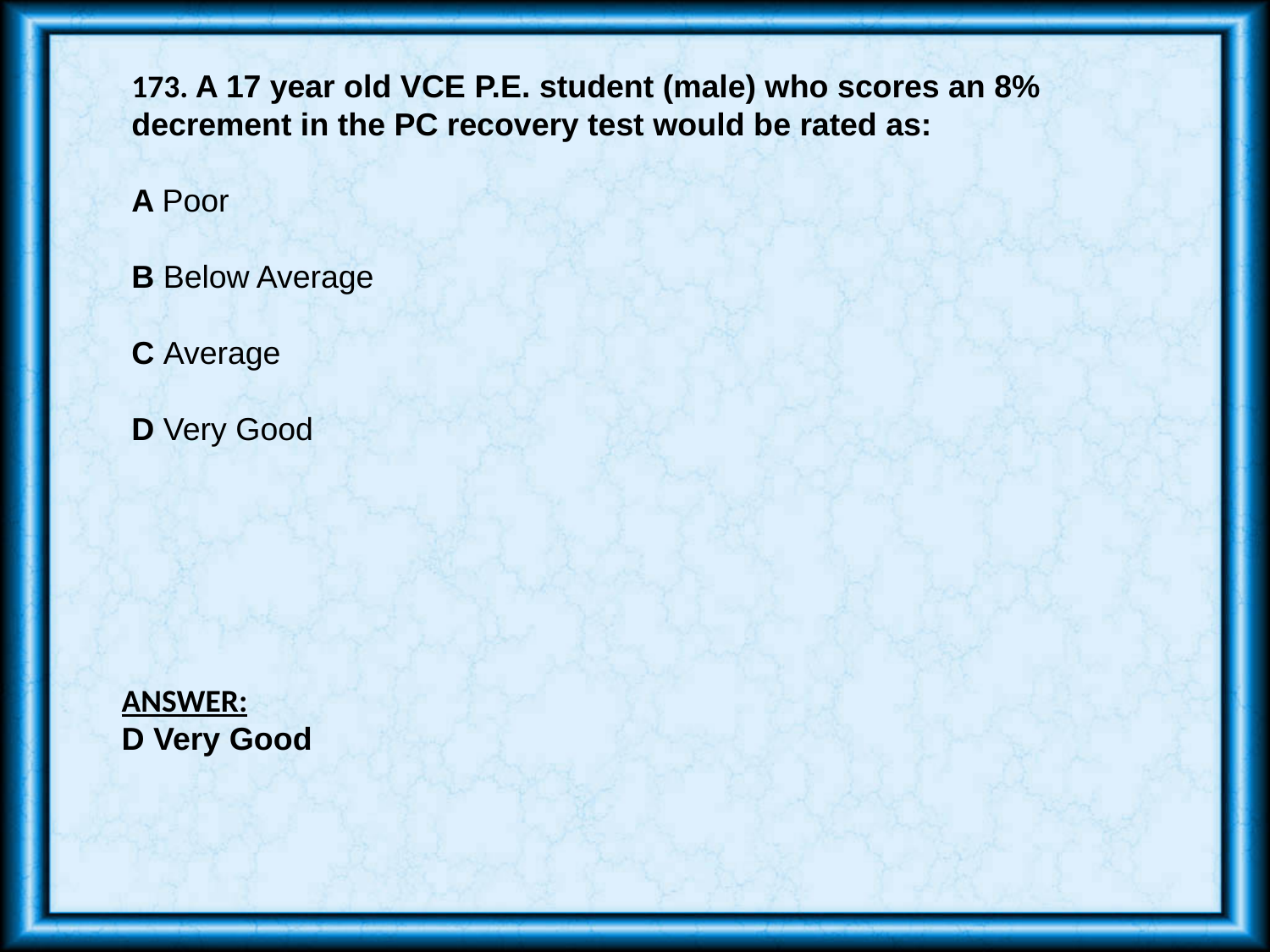

173. A 17 year old VCE P.E. student (male) who scores an 8% decrement in the PC recovery test would be rated as:

A Poor

B Below Average

C Average

D Very Good

ANSWER:
D Very Good